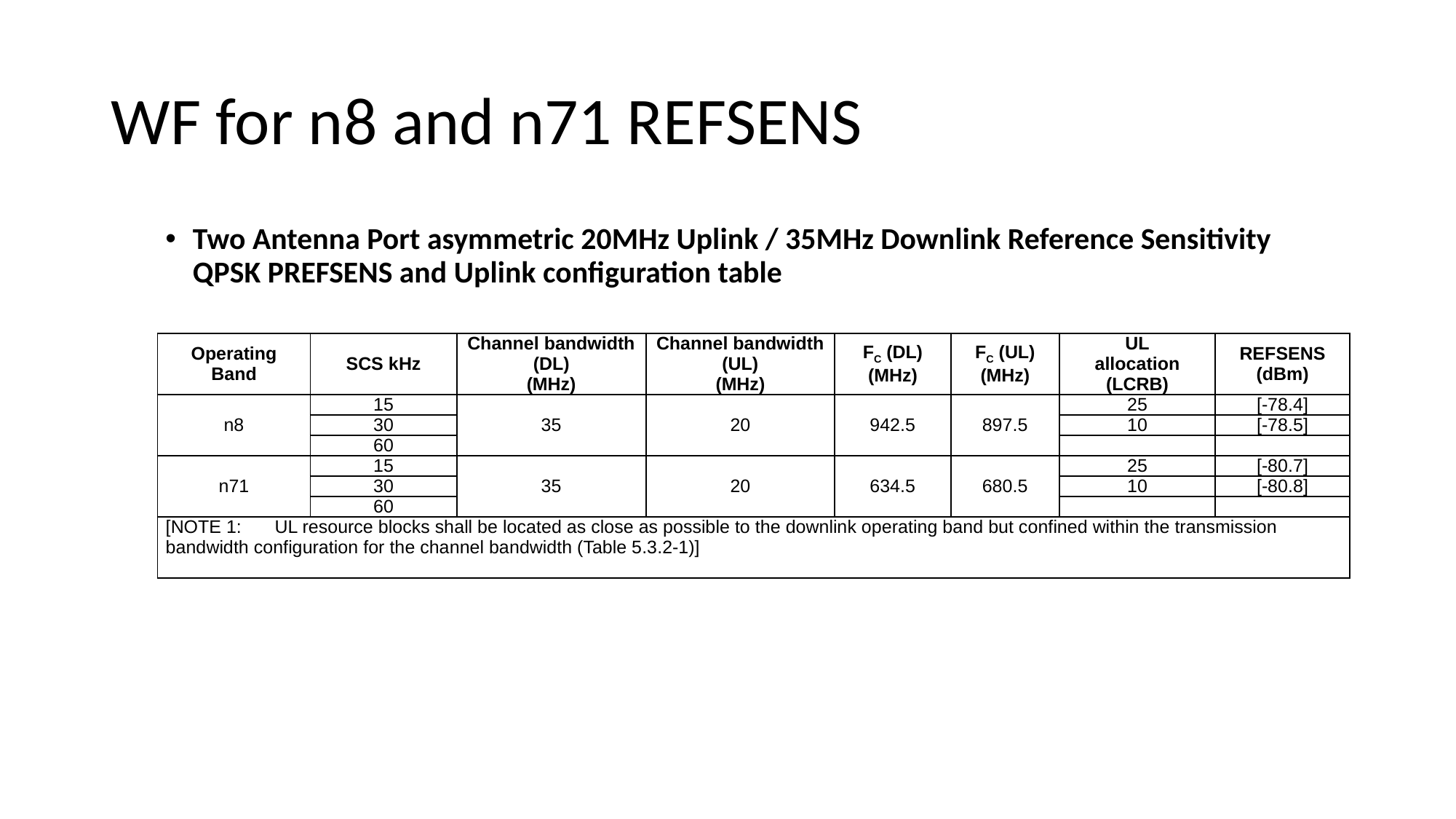

# WF for n8 and n71 REFSENS
Two Antenna Port asymmetric 20MHz Uplink / 35MHz Downlink Reference Sensitivity QPSK PREFSENS and Uplink configuration table

| Operating Band | SCS kHz | Channel bandwidth (DL) (MHz) | Channel bandwidth (UL) (MHz) | FC (DL) (MHz) | FC (UL) (MHz) | UL allocation (LCRB) | REFSENS (dBm) |
| --- | --- | --- | --- | --- | --- | --- | --- |
| n8 | 15 | 35 | 20 | 942.5 | 897.5 | 25 | [-78.4] |
|  | 30 |  |  |  |  | 10 | [-78.5] |
|  | 60 |  |  |  |  |  |  |
| n71 | 15 | 35 | 20 | 634.5 | 680.5 | 25 | [-80.7] |
|  | 30 |  |  |  |  | 10 | [-80.8] |
|  | 60 |  |  |  |  |  |  |
| [NOTE 1: UL resource blocks shall be located as close as possible to the downlink operating band but confined within the transmission bandwidth configuration for the channel bandwidth (Table 5.3.2-1)] |  |  |  |  |  |  |  |